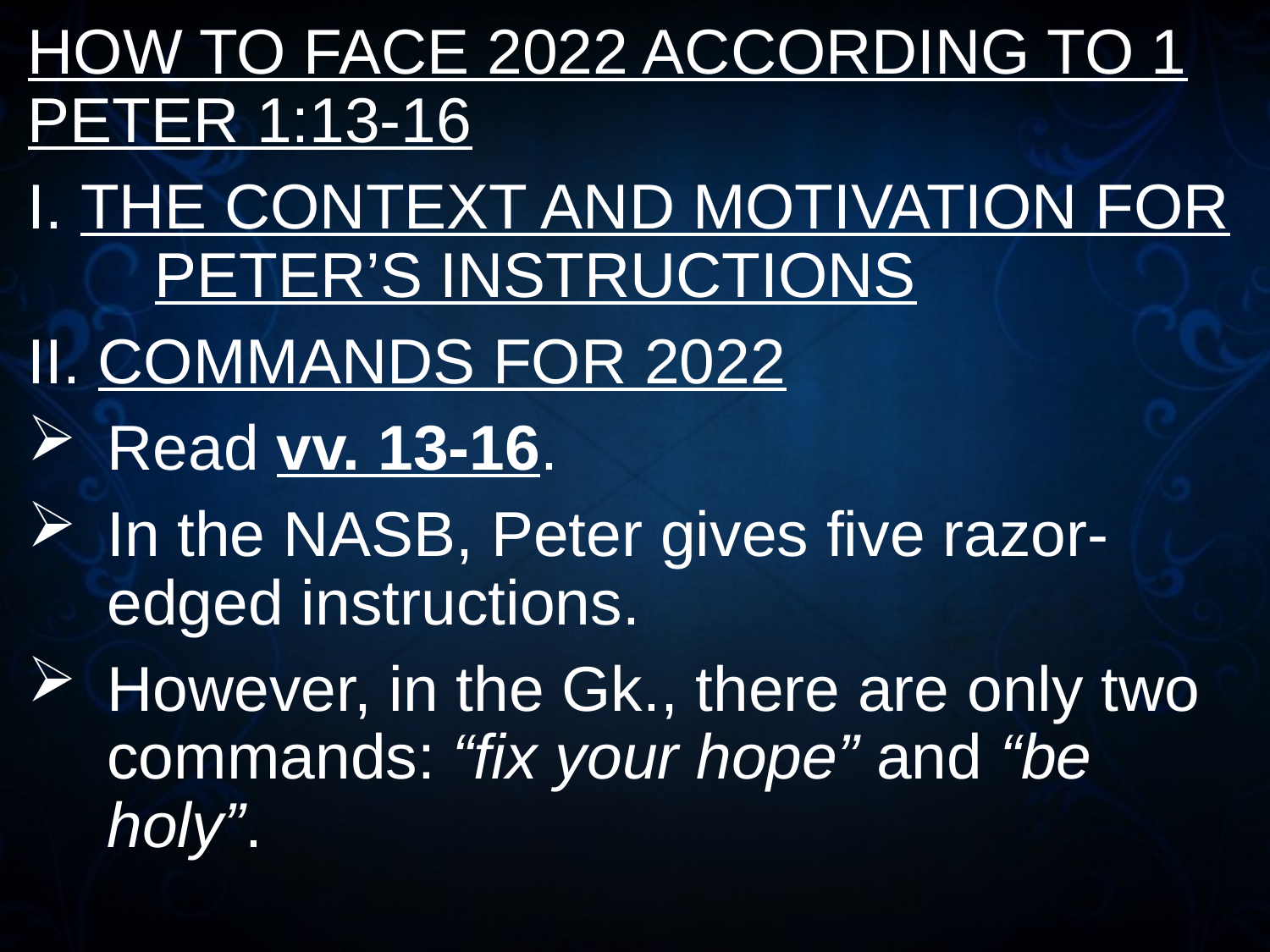

HOW TO FACE 2022 ACCORDING TO 1 PETER 1:13-16
I. THE CONTEXT AND MOTIVATION FOR 	PETER’S INSTRUCTIONS
II. COMMANDS FOR 2022
Read vv. 13-16.
In the nasb, Peter gives five razor-edged instructions.
However, in the Gk., there are only two commands: “fix your hope” and “be holy”.